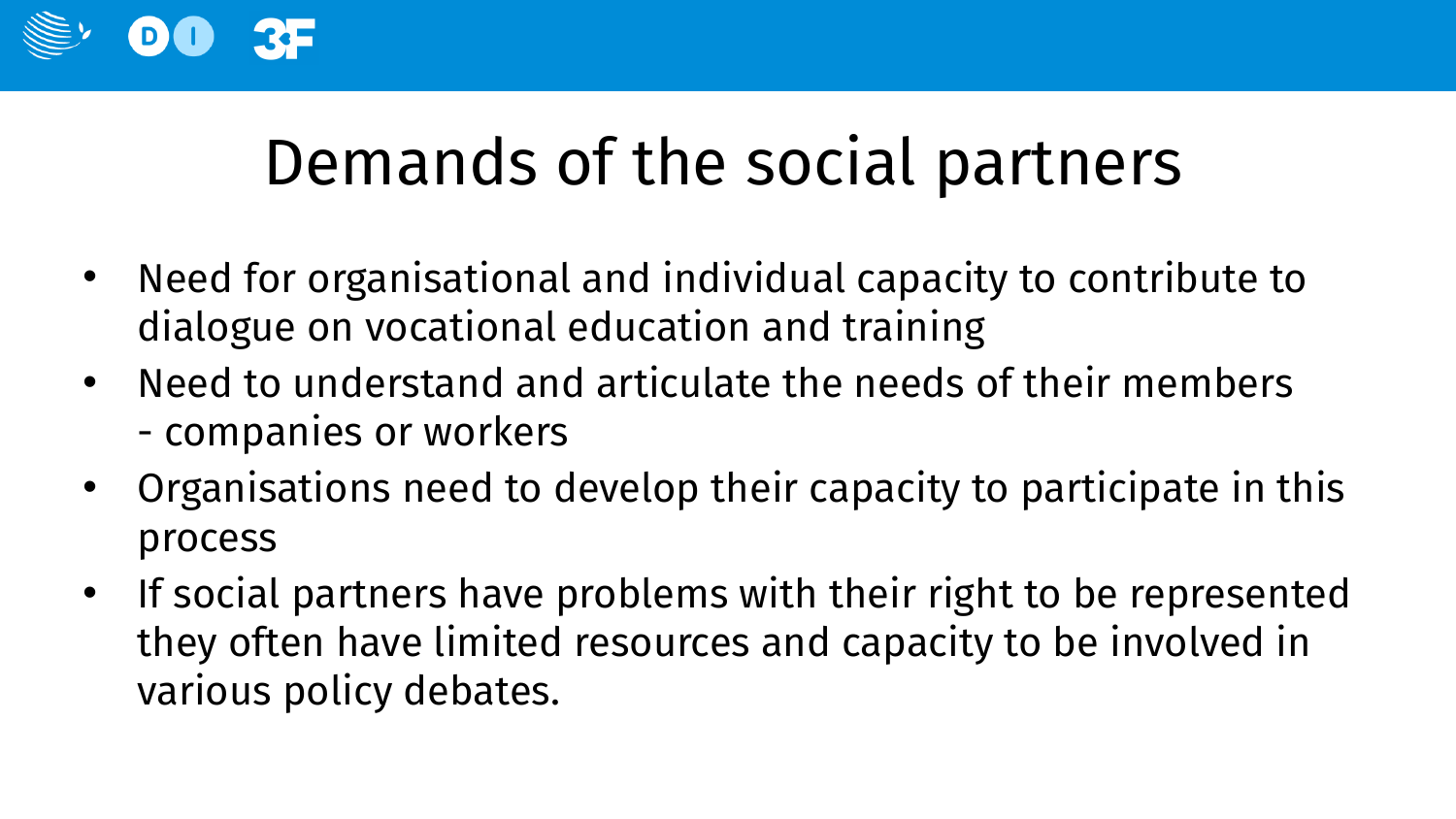

# Demands of the social partners
Need for organisational and individual capacity to contribute to dialogue on vocational education and training
Need to understand and articulate the needs of their members
- companies or workers
Organisations need to develop their capacity to participate in this process
If social partners have problems with their right to be represented they often have limited resources and capacity to be involved in various policy debates.